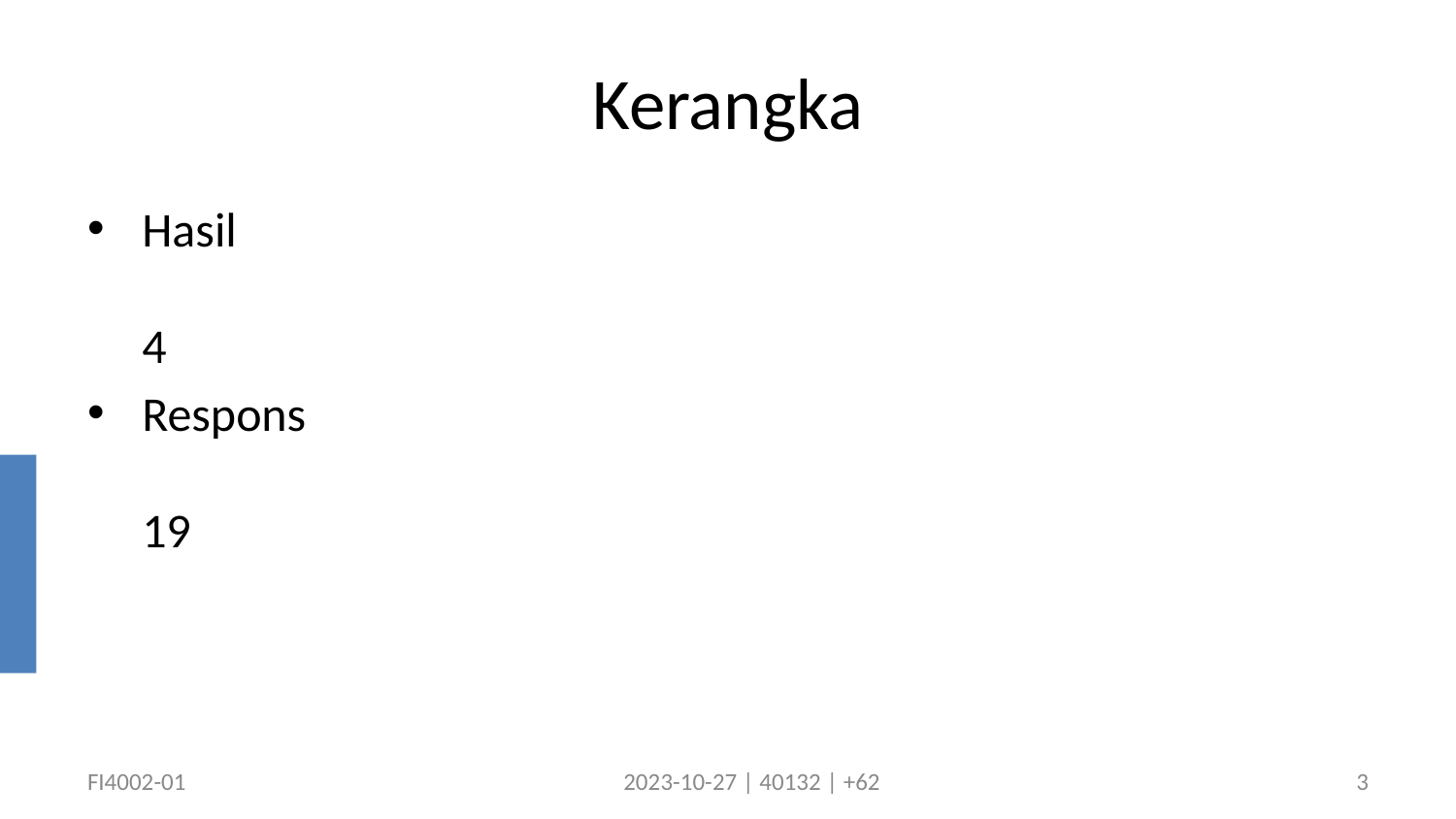

# Kerangka
Hasil	4
Respons	19

FI4002-01
2023-10-27 | 40132 | +62
3